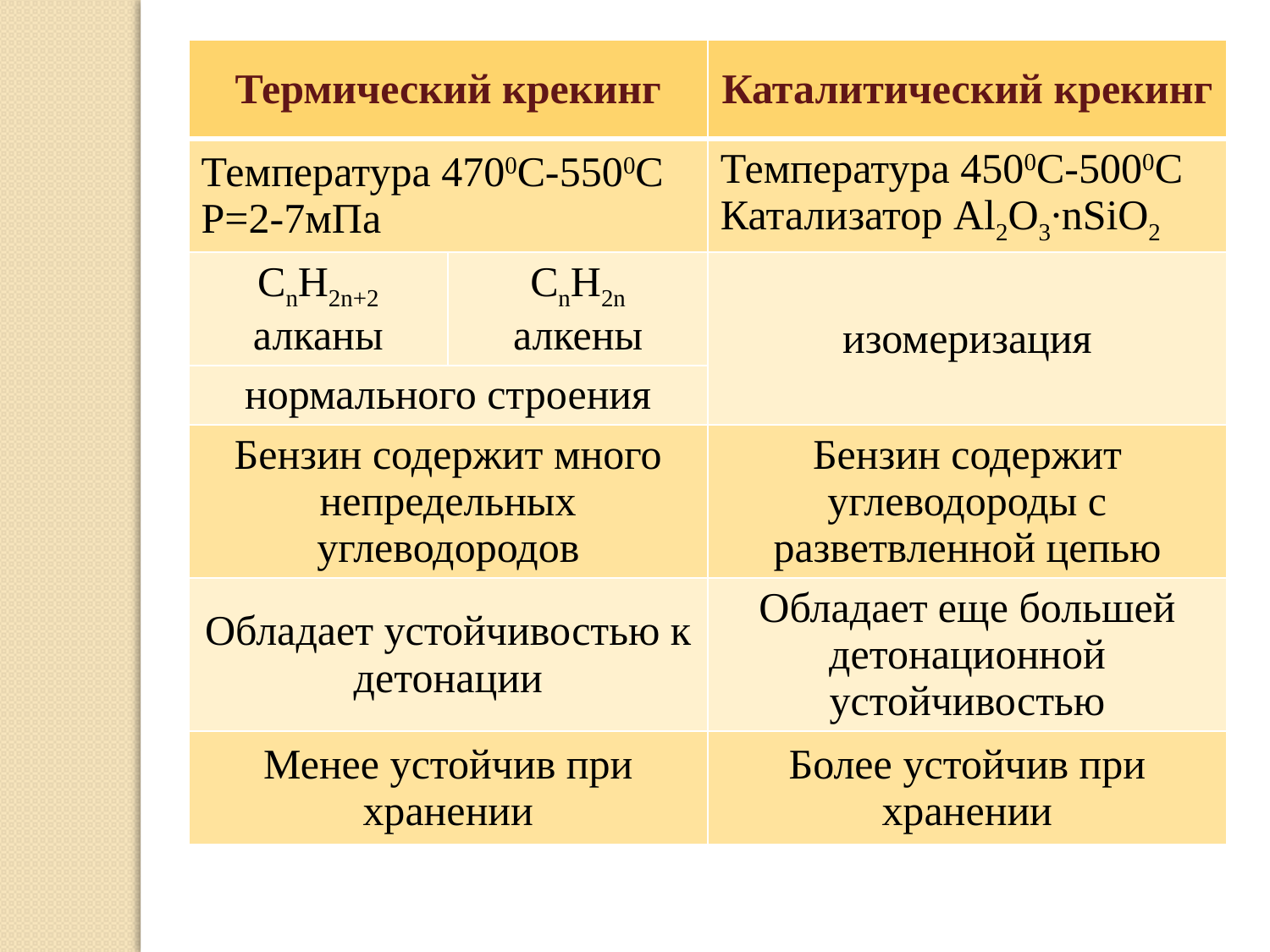

| Термический крекинг |  | Каталитический крекинг |
| --- | --- | --- |
| Температура 4700С-5500С P=2-7мПа |  | Температура 4500С-5000С Катализатор Al2O3∙nSiO2 |
| CnH2n+2 алканы | CnH2n алкены | изомеризация |
| нормального строения |  |  |
| Бензин содержит много непредельных углеводородов |  | Бензин содержит углеводороды с разветвленной цепью |
| Обладает устойчивостью к детонации |  | Обладает еще большей детонационной устойчивостью |
| Менее устойчив при хранении |  | Более устойчив при хранении |